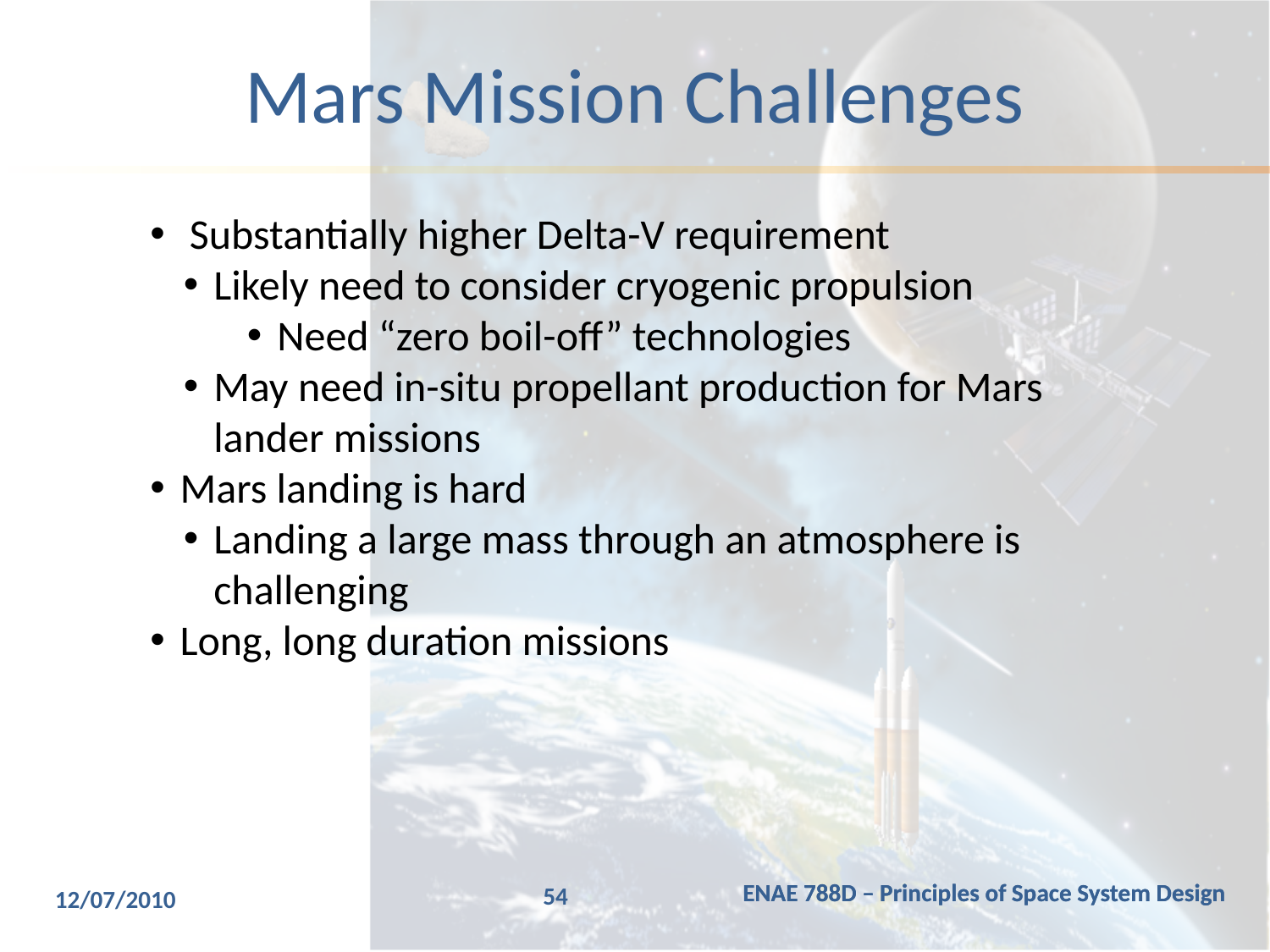

# Mars Mission Challenges
 Substantially higher Delta-V requirement
Likely need to consider cryogenic propulsion
Need “zero boil-off” technologies
May need in-situ propellant production for Mars lander missions
Mars landing is hard
Landing a large mass through an atmosphere is challenging
Long, long duration missions